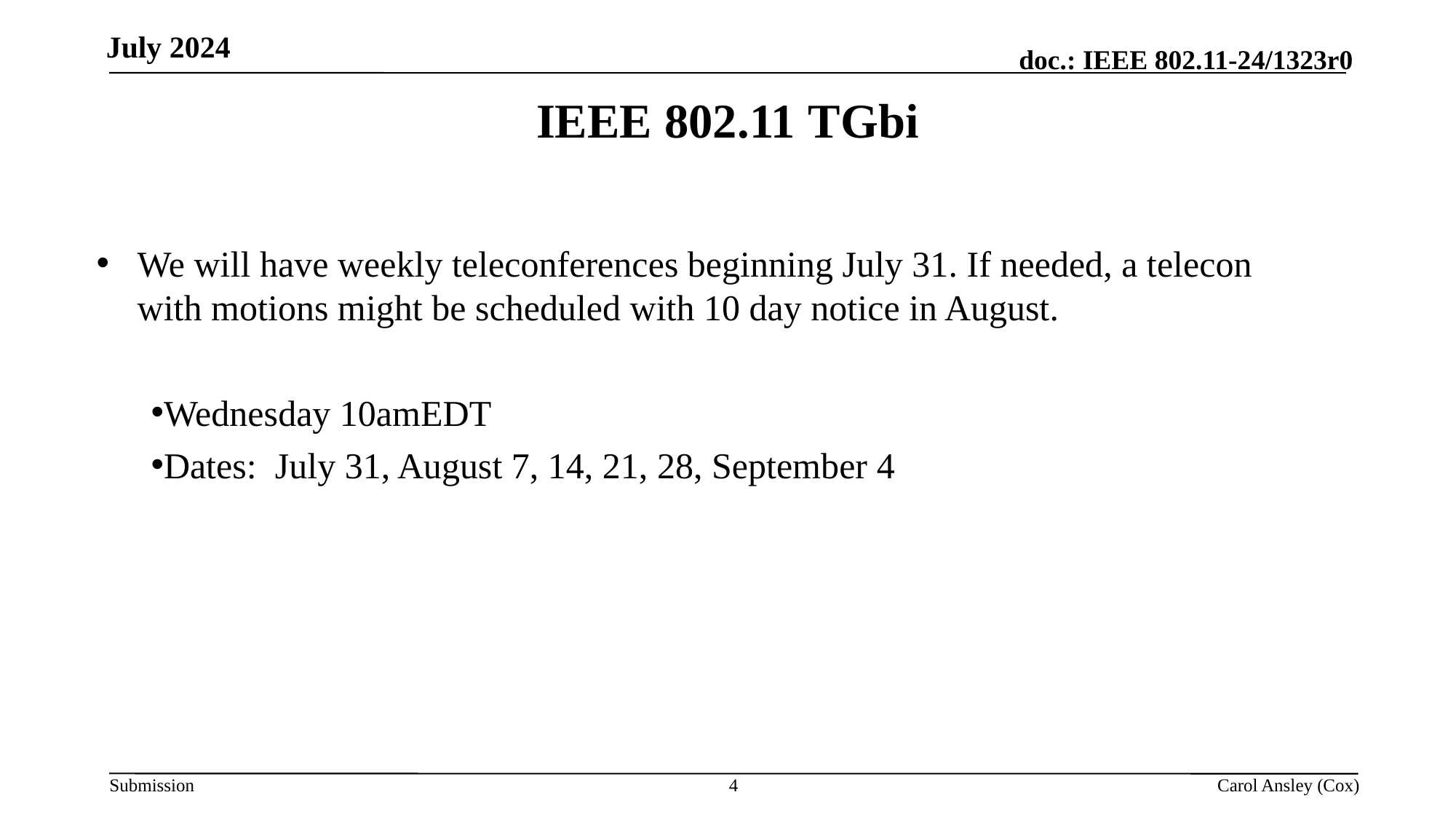

IEEE 802.11 TGbi

We will have weekly teleconferences beginning July 31. If needed, a telecon with motions might be scheduled with 10 day notice in August.

Wednesday 10amEDT
Dates:  July 31, August 7, 14, 21, 28, September 4

4
Carol Ansley (Cox)